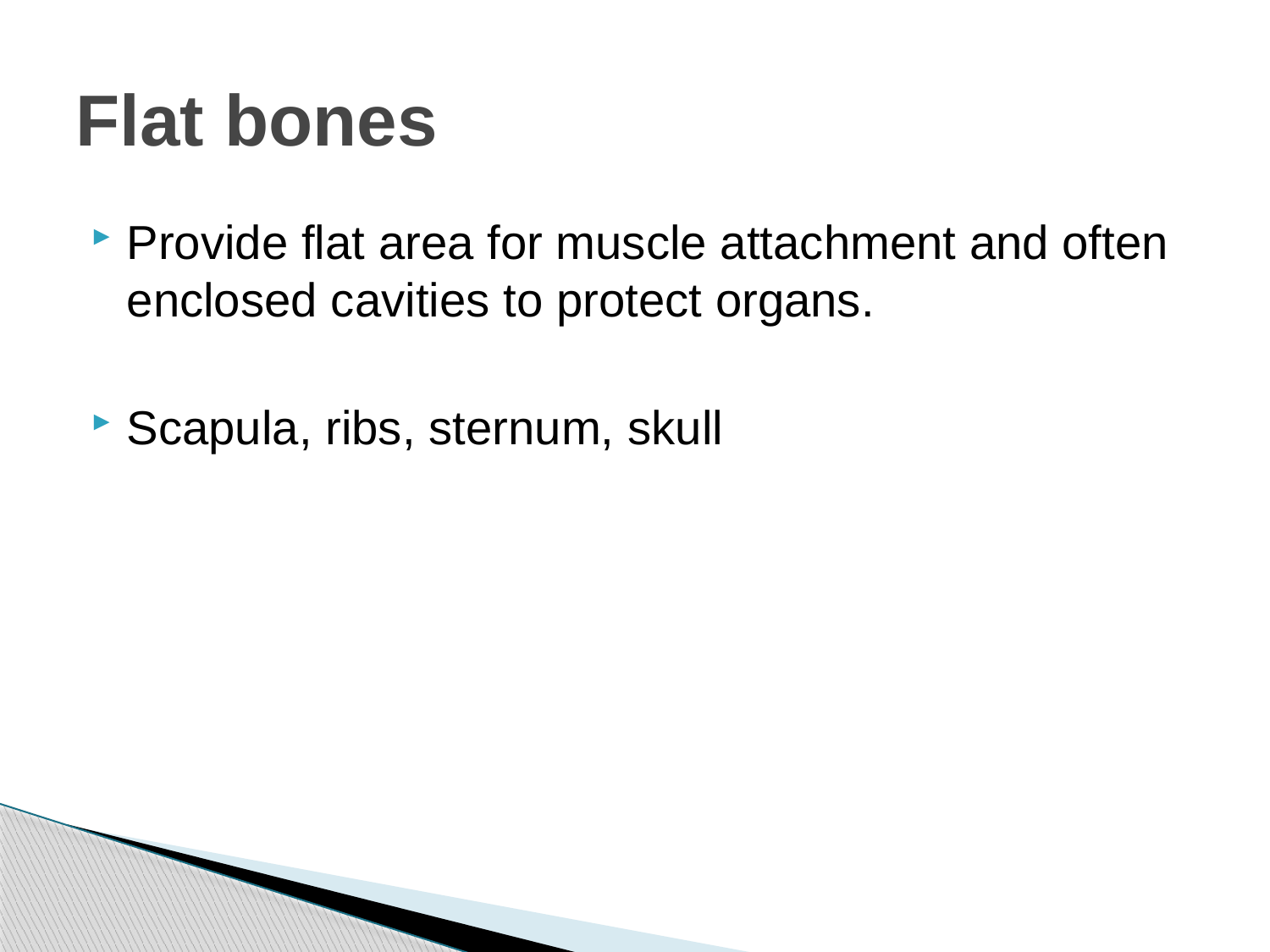

# Flat bones
Provide flat area for muscle attachment and often enclosed cavities to protect organs.

Scapula, ribs, sternum, skull